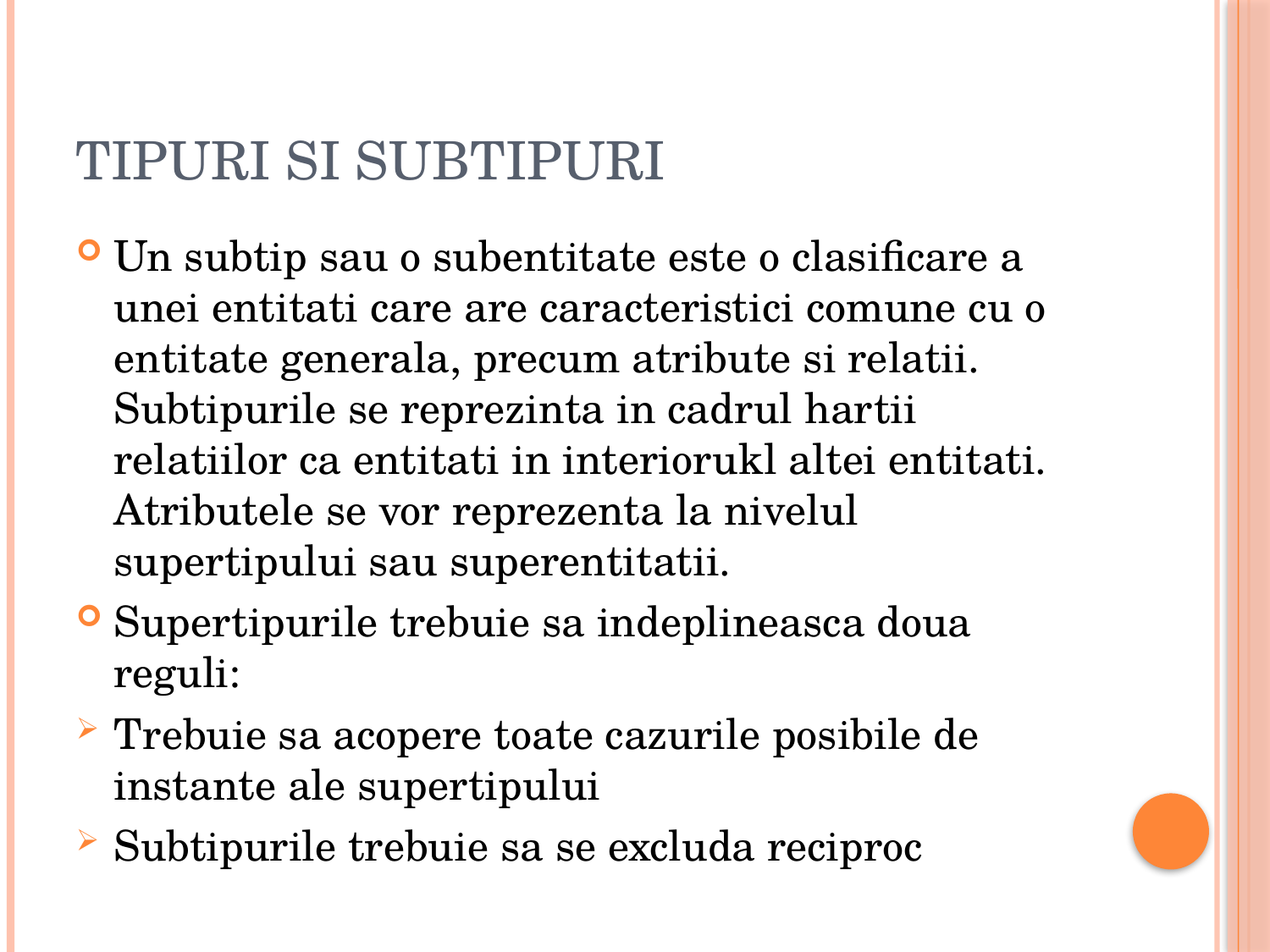

# Tipuri si subtipuri
Un subtip sau o subentitate este o clasificare a unei entitati care are caracteristici comune cu o entitate generala, precum atribute si relatii. Subtipurile se reprezinta in cadrul hartii relatiilor ca entitati in interiorukl altei entitati. Atributele se vor reprezenta la nivelul supertipului sau superentitatii.
Supertipurile trebuie sa indeplineasca doua reguli:
Trebuie sa acopere toate cazurile posibile de instante ale supertipului
Subtipurile trebuie sa se excluda reciproc